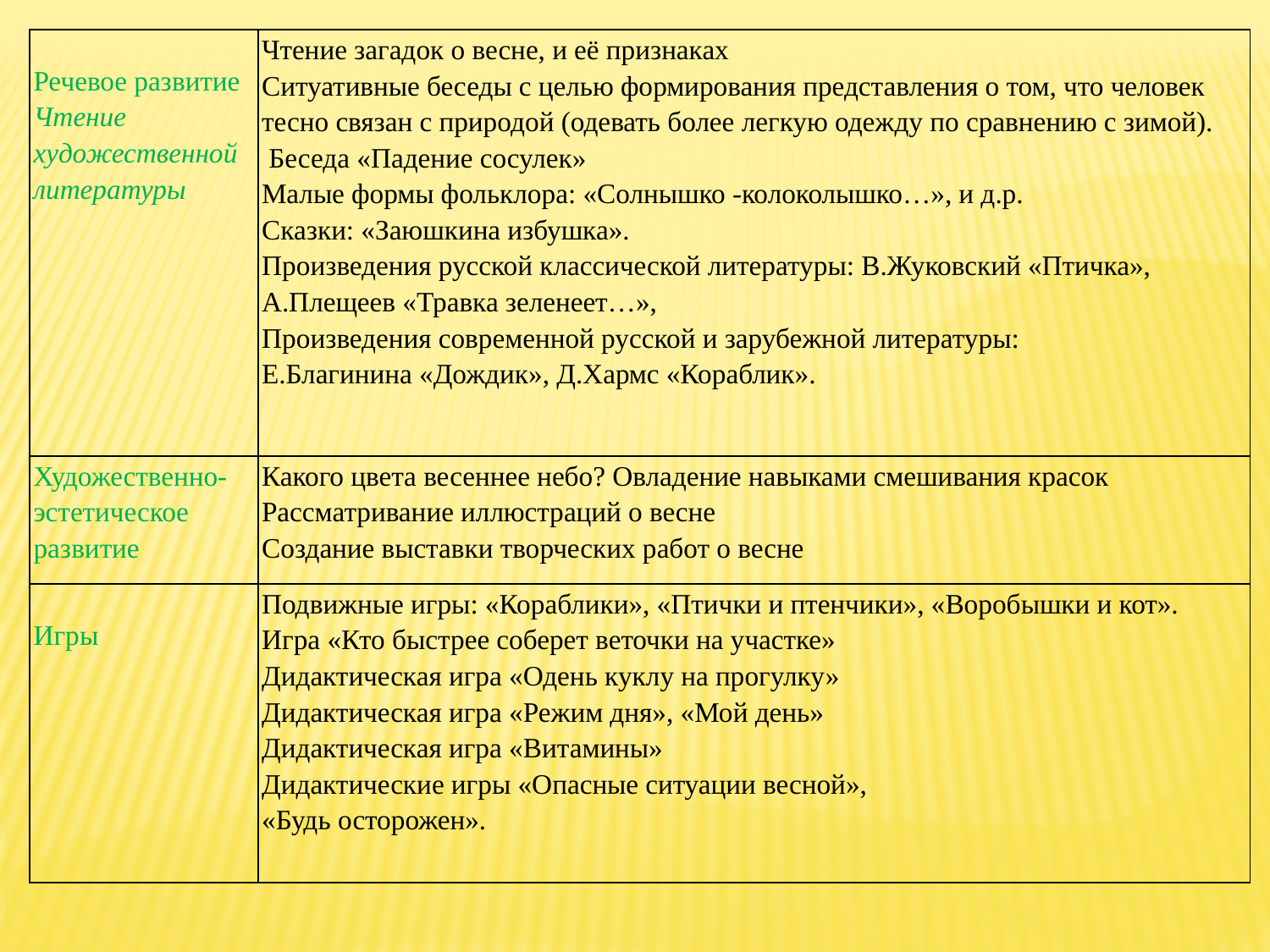

| Речевое развитие Чтение художественной литературы | Чтение загадок о весне, и её признаках Ситуативные беседы с целью формирования представления о том, что человек тесно связан с природой (одевать более легкую одежду по сравнению с зимой). Беседа «Падение сосулек» Малые формы фольклора: «Солнышко -колоколышко…», и д.р. Сказки: «Заюшкина избушка». Произведения русской классической литературы: В.Жуковский «Птичка», А.Плещеев «Травка зеленеет…», Произведения современной русской и зарубежной литературы: Е.Благинина «Дождик», Д.Хармс «Кораблик». |
| --- | --- |
| Художественно- эстетическое развитие | Какого цвета весеннее небо? Овладение навыками смешивания красок Рассматривание иллюстраций о весне Создание выставки творческих работ о весне |
| Игры | Подвижные игры: «Кораблики», «Птички и птенчики», «Воробышки и кот». Игра «Кто быстрее соберет веточки на участке» Дидактическая игра «Одень куклу на прогулку» Дидактическая игра «Режим дня», «Мой день» Дидактическая игра «Витамины» Дидактические игры «Опасные ситуации весной», «Будь осторожен». |